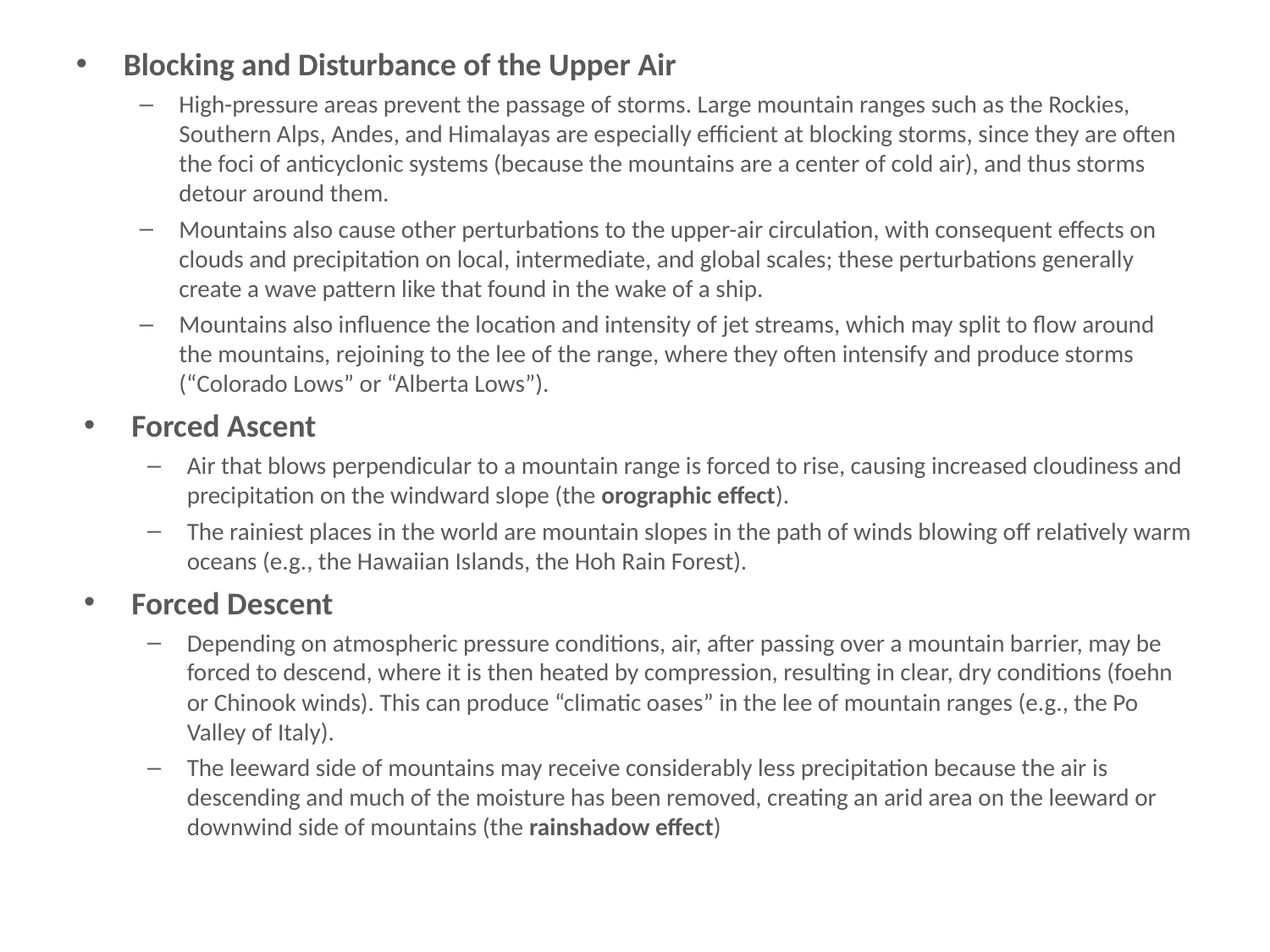

# Blocking and Disturbance of the Upper Air
Blocking and Disturbance of the Upper Air
High-pressure areas prevent the passage of storms. Large mountain ranges such as the Rockies, Southern Alps, Andes, and Himalayas are especially efficient at blocking storms, since they are often the foci of anticyclonic systems (because the mountains are a center of cold air), and thus storms detour around them.
Mountains also cause other perturbations to the upper-air circulation, with consequent effects on clouds and precipitation on local, intermediate, and global scales; these perturbations generally create a wave pattern like that found in the wake of a ship.
Mountains also influence the location and intensity of jet streams, which may split to flow around the mountains, rejoining to the lee of the range, where they often intensify and produce storms (“Colorado Lows” or “Alberta Lows”).
Forced Ascent
Air that blows perpendicular to a mountain range is forced to rise, causing increased cloudiness and precipitation on the windward slope (the orographic effect).
The rainiest places in the world are mountain slopes in the path of winds blowing off relatively warm oceans (e.g., the Hawaiian Islands, the Hoh Rain Forest).
Forced Descent
Depending on atmospheric pressure conditions, air, after passing over a mountain barrier, may be forced to descend, where it is then heated by compression, resulting in clear, dry conditions (foehn or Chinook winds). This can produce “climatic oases” in the lee of mountain ranges (e.g., the Po Valley of Italy).
The leeward side of mountains may receive considerably less precipitation because the air is descending and much of the moisture has been removed, creating an arid area on the leeward or downwind side of mountains (the rainshadow effect)